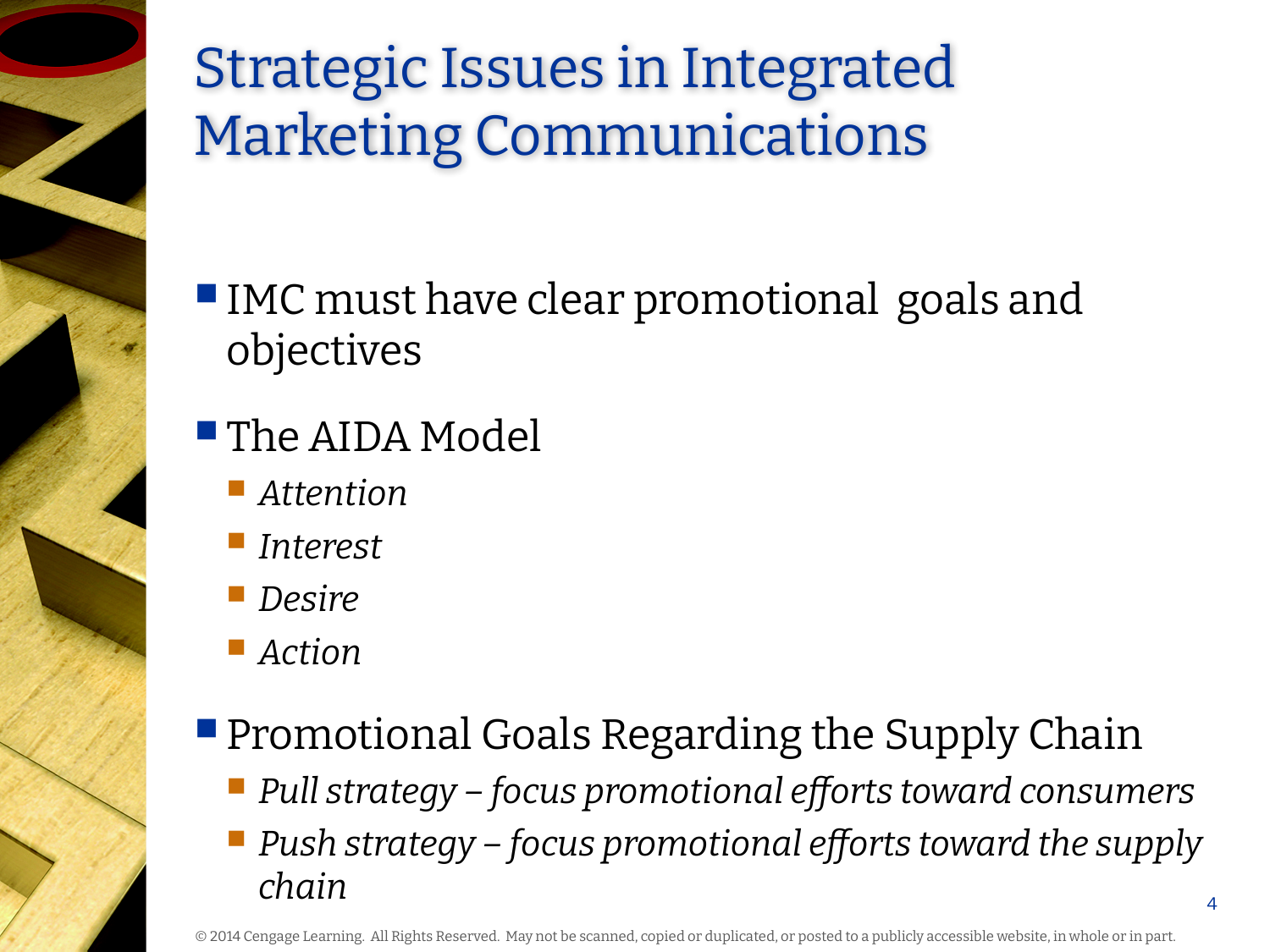

# Strategic Issues in Integrated Marketing Communications

IMC must have clear promotional  goals and objectives
The AIDA Model
Attention
Interest
Desire
Action
Promotional Goals Regarding the Supply Chain
Pull strategy – focus promotional efforts toward consumers
Push strategy – focus promotional efforts toward the supply chain
4